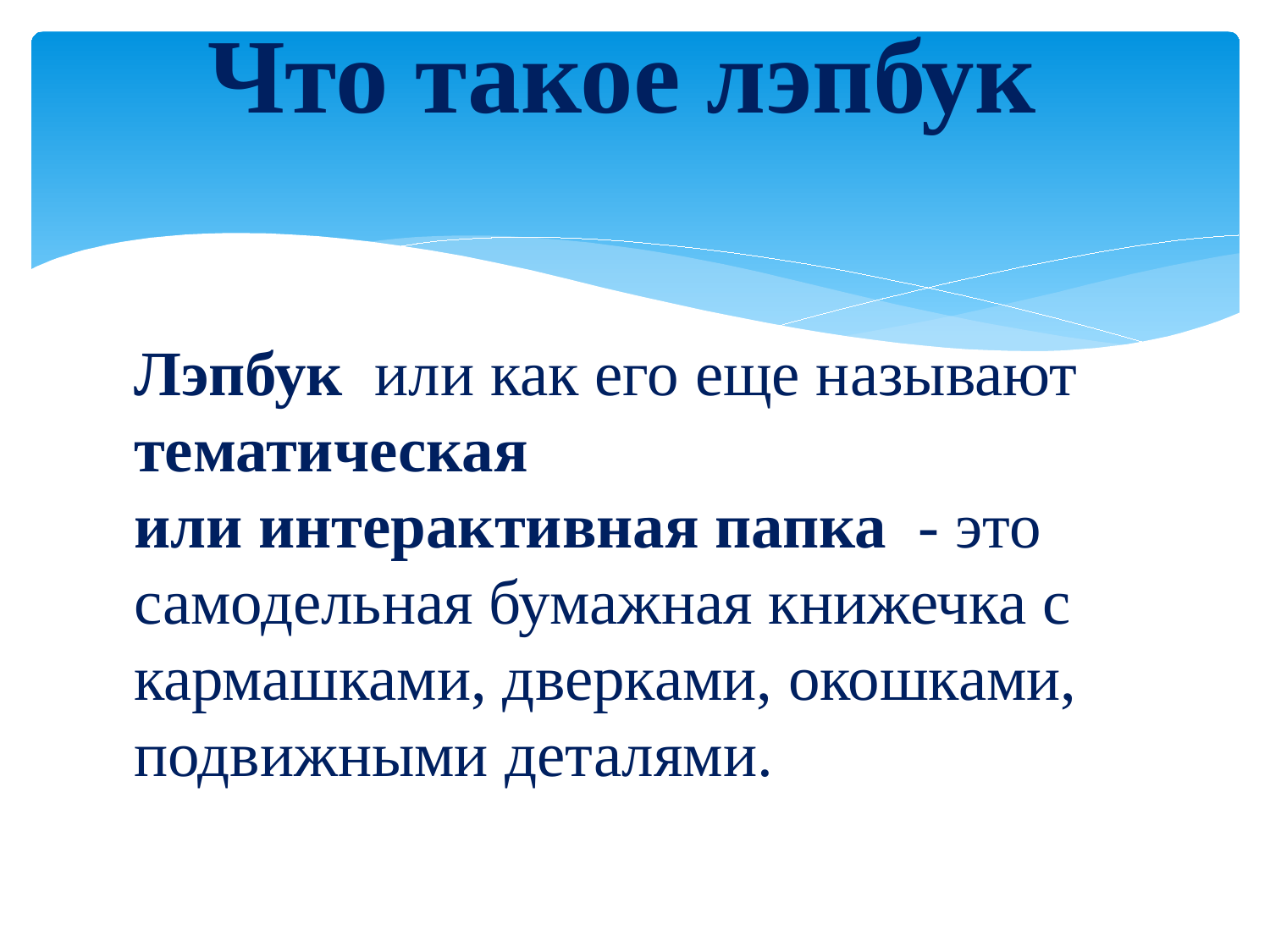

# Что такое лэпбук
Лэпбук  или как его еще называют  тематическая
или интерактивная папка  - это самодельная бумажная книжечка с кармашками, дверками, окошками, подвижными деталями.